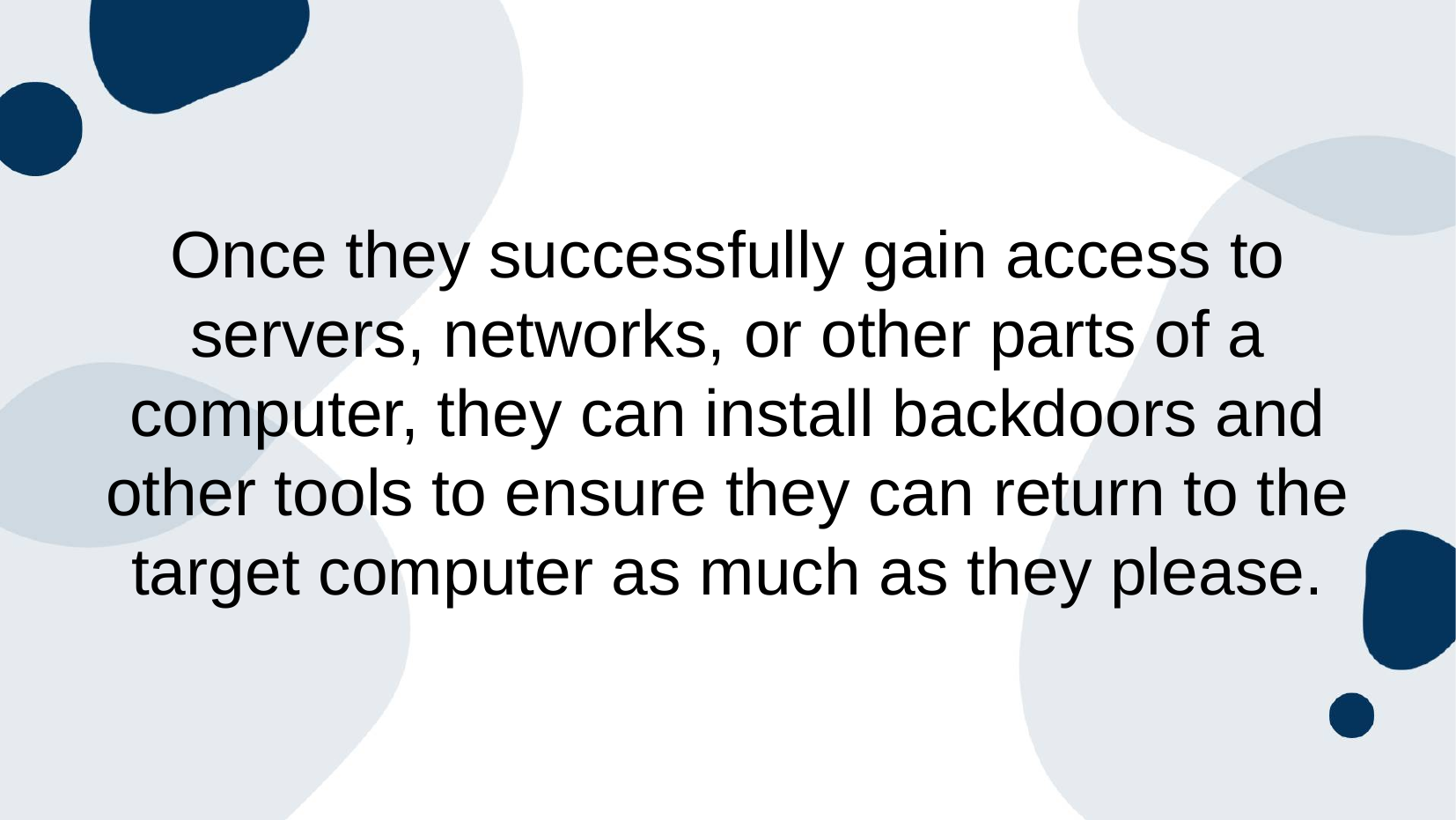

# Once they successfully gain access to servers, networks, or other parts of a computer, they can install backdoors and other tools to ensure they can return to the target computer as much as they please.